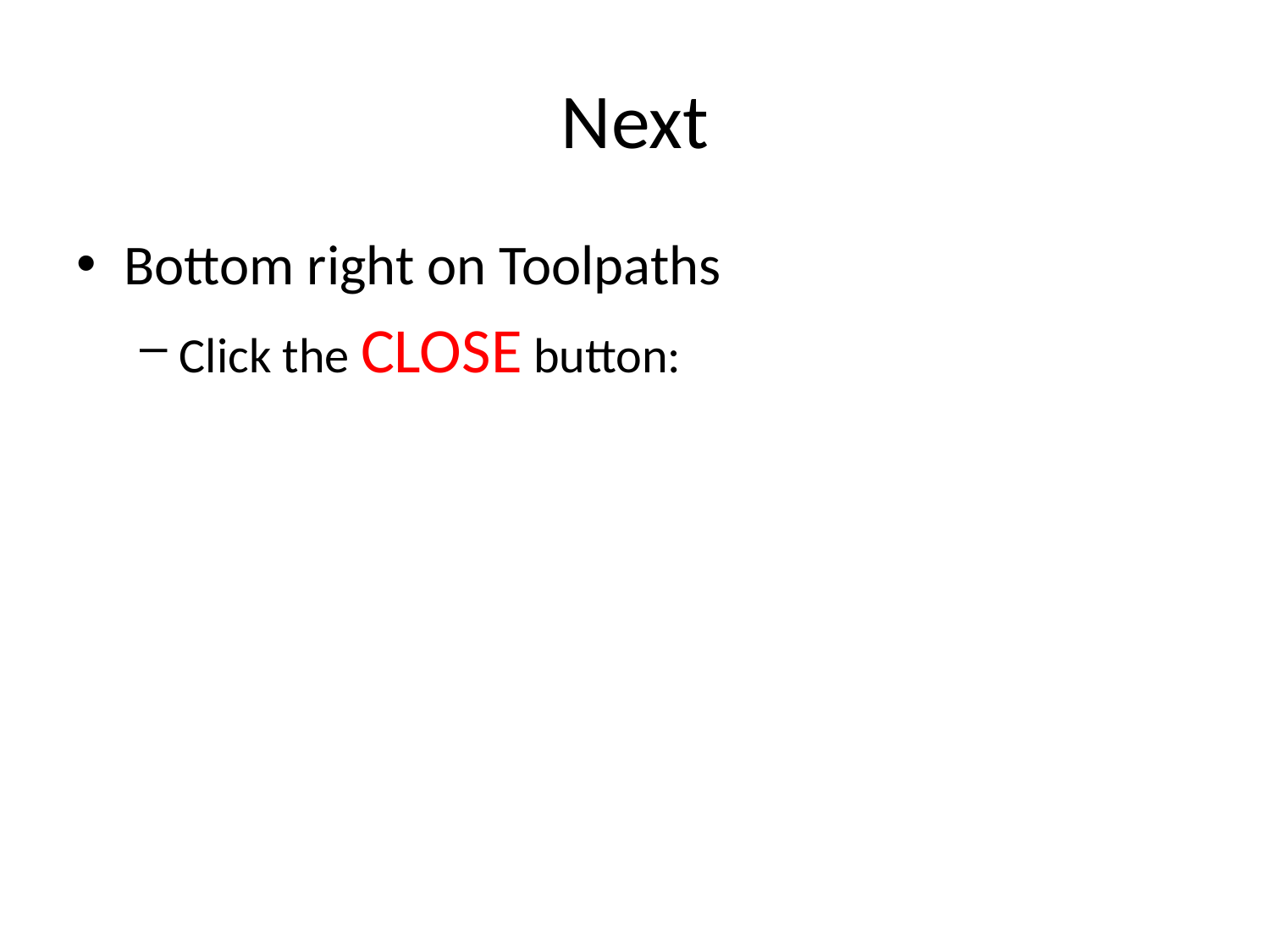

# Next
Bottom right on Toolpaths
Click the CLOSE button: